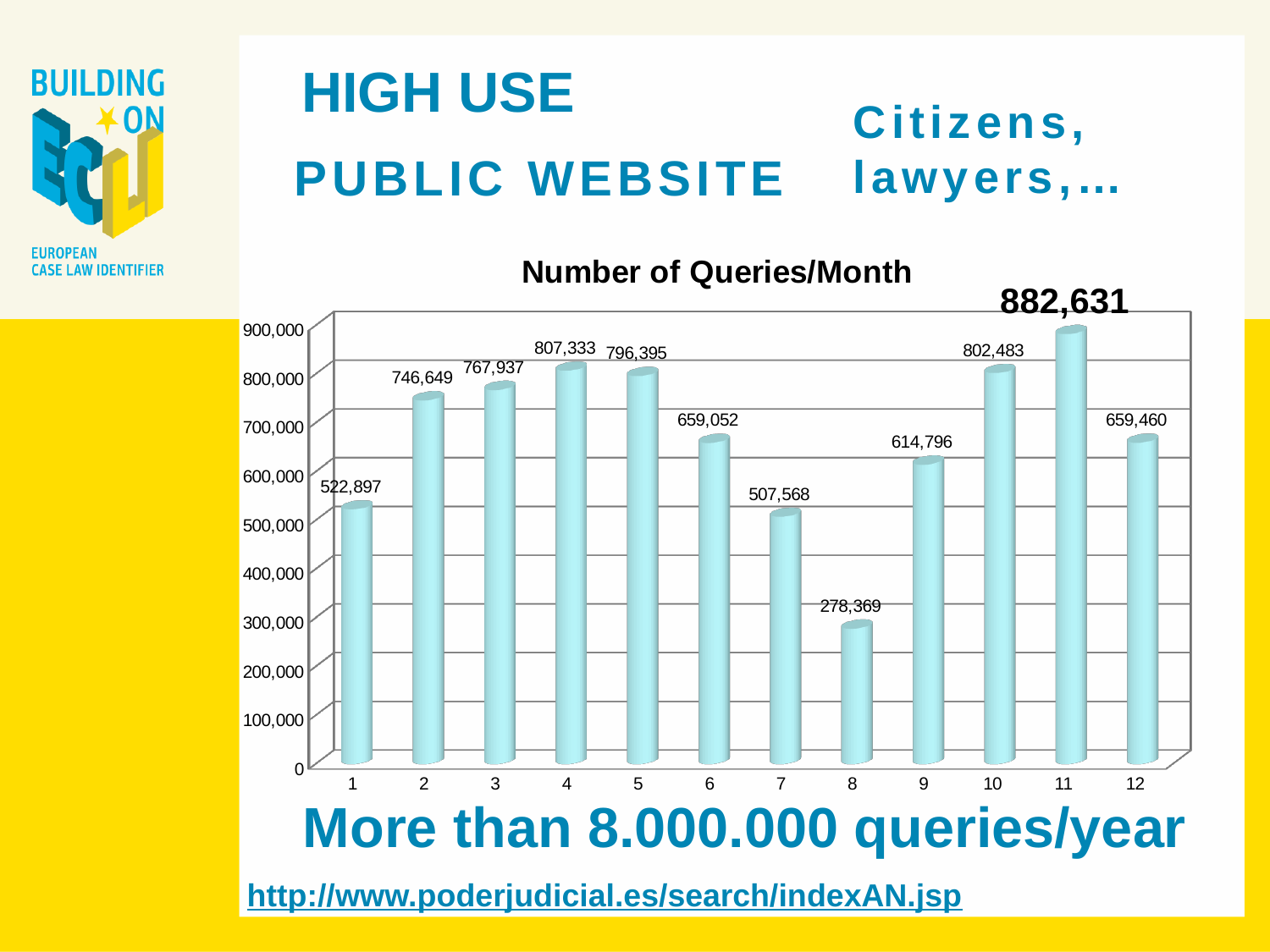

# HIGH USE
Citizens, lawyers,…
PUBLIC WEBSITE

[unsupported chart]

More than 8.000.000 queries/year
http://www.poderjudicial.es/search/indexAN.jsp